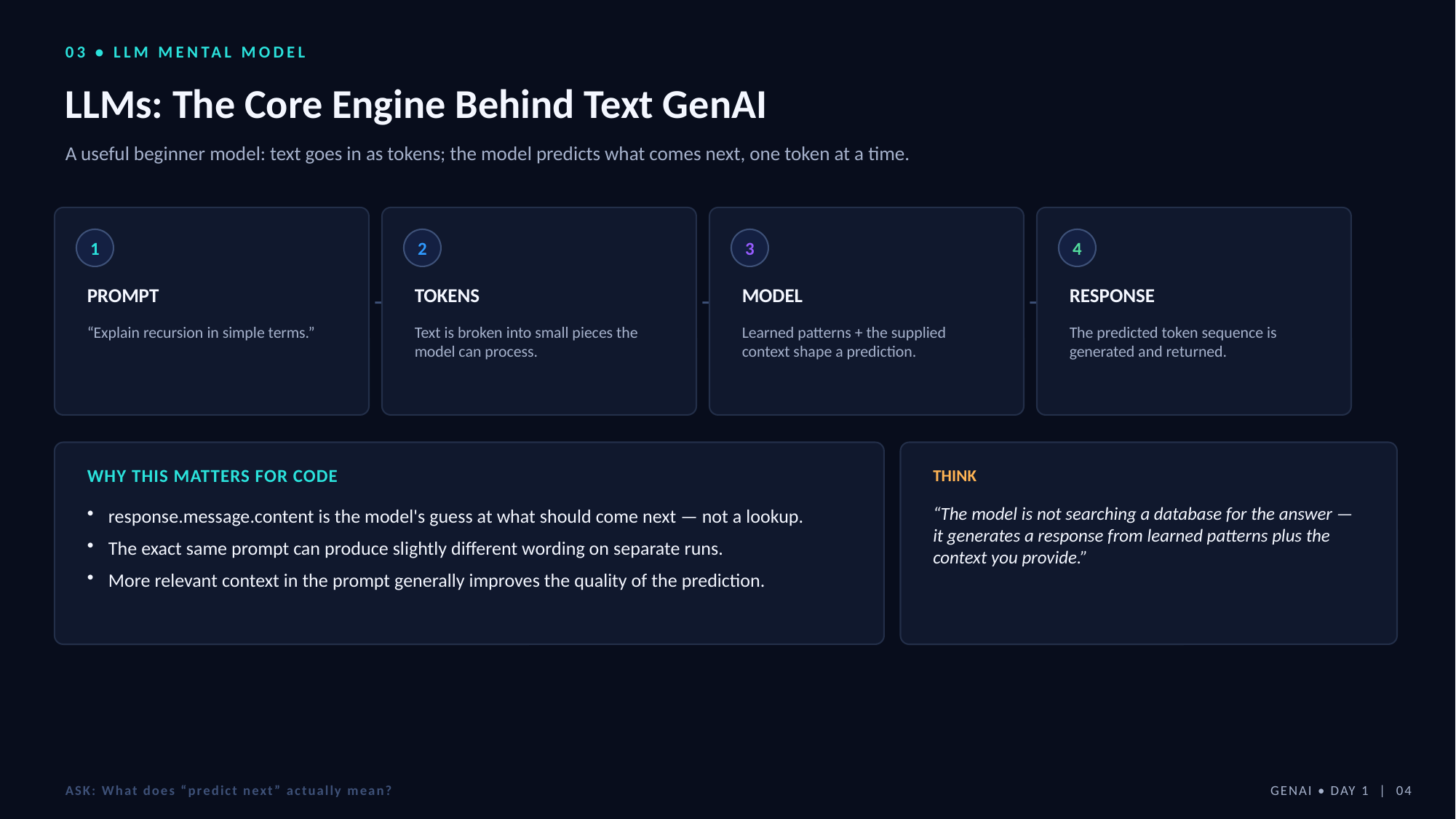

03 • LLM MENTAL MODEL
LLMs: The Core Engine Behind Text GenAI
A useful beginner model: text goes in as tokens; the model predicts what comes next, one token at a time.

1

2

3

4
PROMPT
→
TOKENS
→
MODEL
→
RESPONSE
“Explain recursion in simple terms.”
Text is broken into small pieces the model can process.
Learned patterns + the supplied context shape a prediction.
The predicted token sequence is generated and returned.

WHY THIS MATTERS FOR CODE
THINK
“The model is not searching a database for the answer — it generates a response from learned patterns plus the context you provide.”
response.message.content is the model's guess at what should come next — not a lookup.
The exact same prompt can produce slightly different wording on separate runs.
More relevant context in the prompt generally improves the quality of the prediction.
ASK: What does “predict next” actually mean?
GENAI • DAY 1  |  04